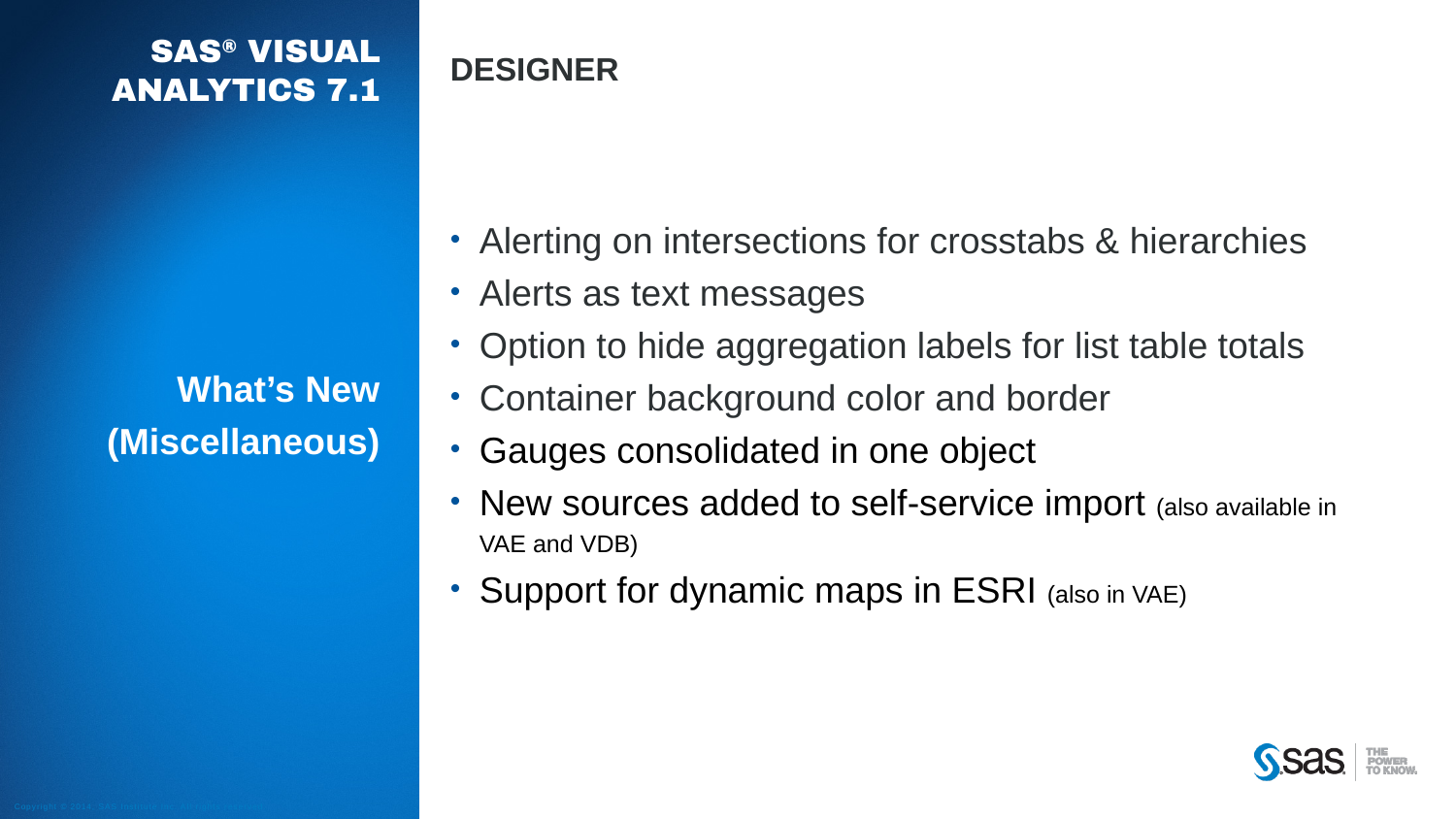

# SAS® Visual Analytics 7.1
Designer
Alerting on intersections for crosstabs & hierarchies
Alerts as text messages
Option to hide aggregation labels for list table totals
Container background color and border
Gauges consolidated in one object
New sources added to self-service import (also available in VAE and VDB)
Support for dynamic maps in ESRI (also in VAE)
What’s New
(Miscellaneous)